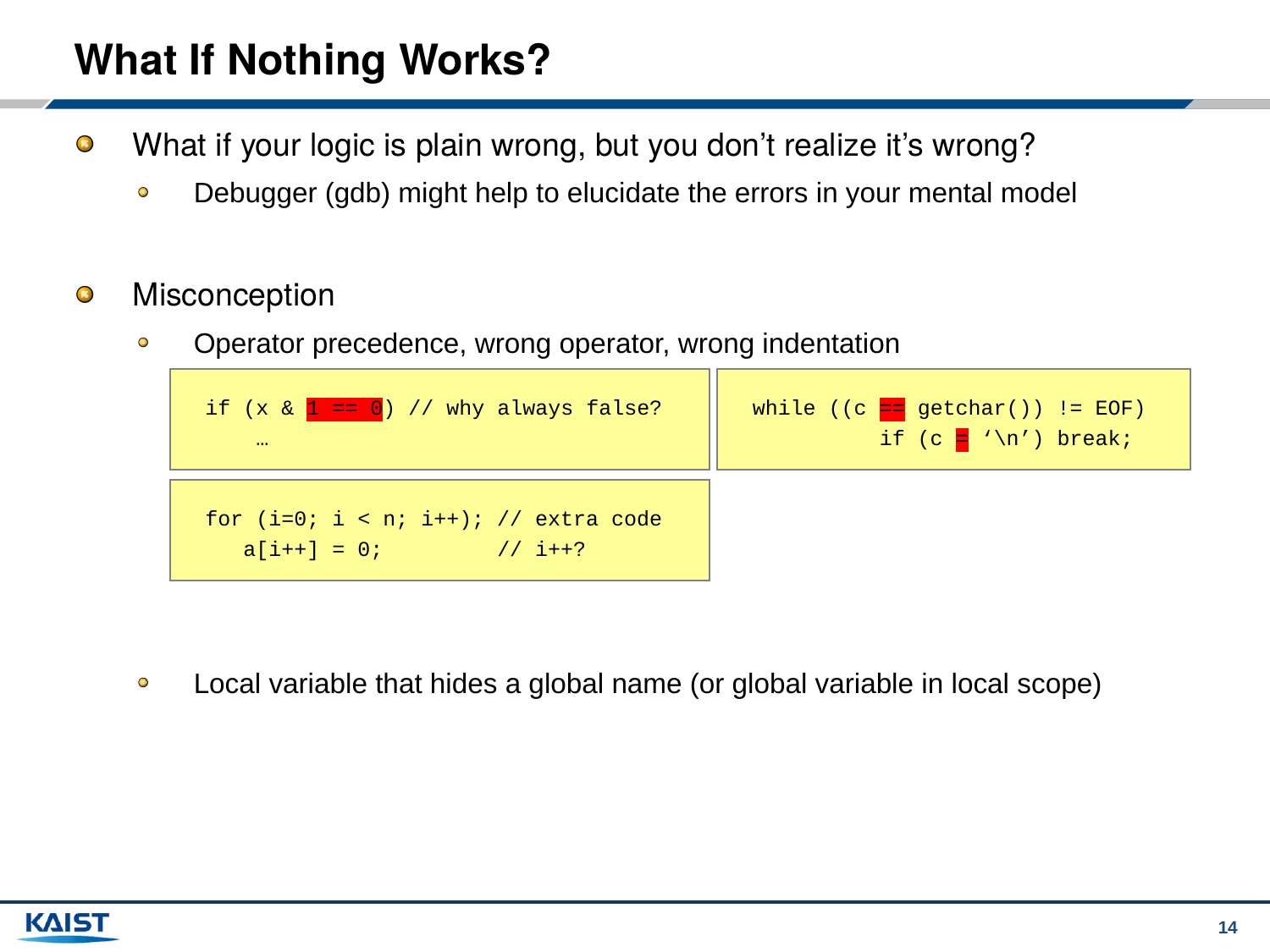

# What If Nothing Works?
What if your logic is plain wrong, but you don’t realize it’s wrong?
Debugger (gdb) might help to elucidate the errors in your mental model

Misconception
Operator precedence, wrong operator, wrong indentation

Local variable that hides a global name (or global variable in local scope)

if (x & 1 == 0) // why always false?
    …
while ((c == getchar()) != EOF)
	if (c = ‘\n’) break;
for (i=0; i < n; i++); // extra code
   a[i++] = 0;         // i++?